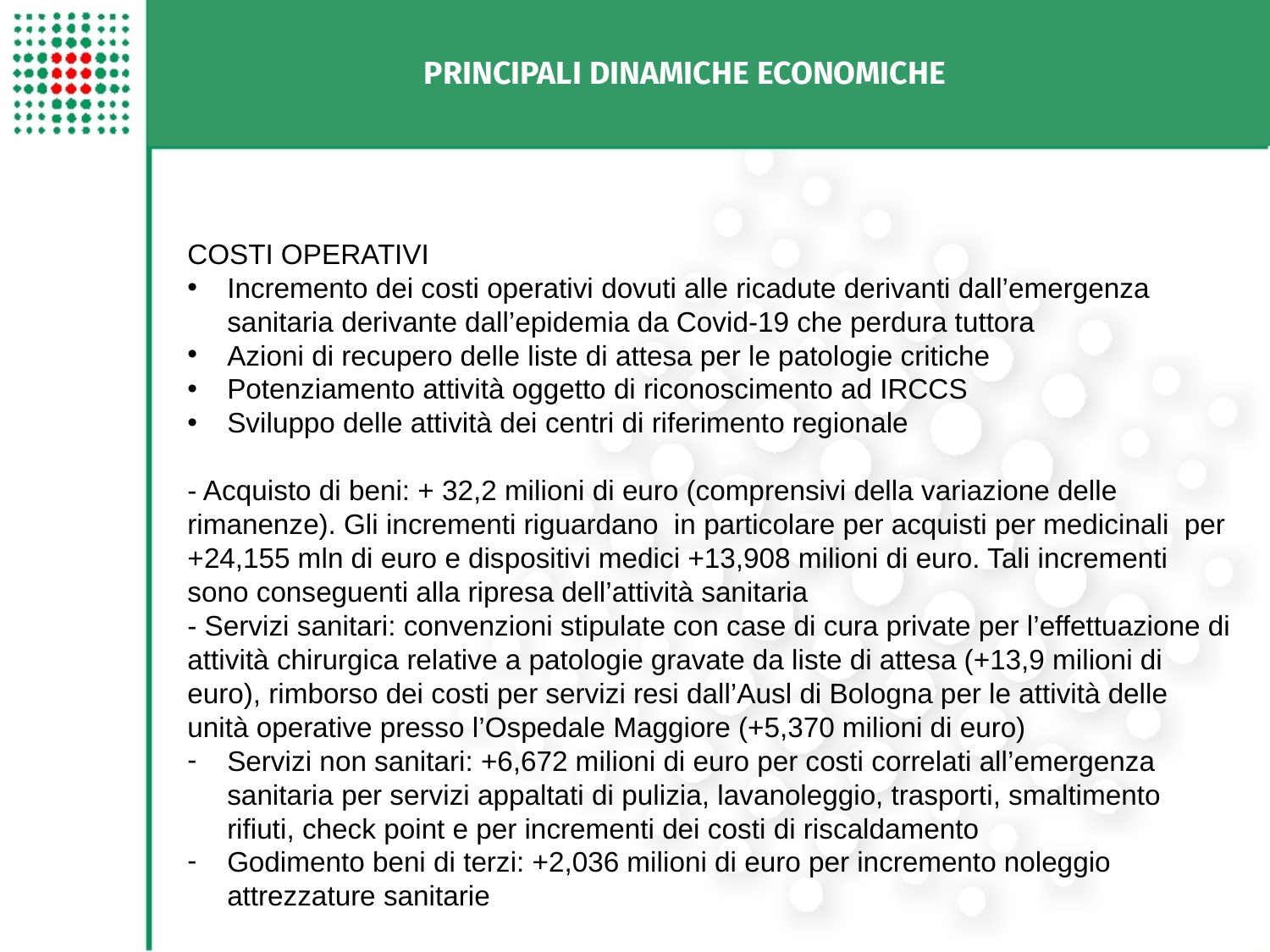

PRINCIPALI DINAMICHE ECONOMICHE

COSTI OPERATIVI
Incremento dei costi operativi dovuti alle ricadute derivanti dall’emergenza sanitaria derivante dall’epidemia da Covid-19 che perdura tuttora
Azioni di recupero delle liste di attesa per le patologie critiche
Potenziamento attività oggetto di riconoscimento ad IRCCS
Sviluppo delle attività dei centri di riferimento regionale

- Acquisto di beni: + 32,2 milioni di euro (comprensivi della variazione delle rimanenze). Gli incrementi riguardano  in particolare per acquisti per medicinali  per +24,155 mln di euro e dispositivi medici +13,908 milioni di euro. Tali incrementi sono conseguenti alla ripresa dell’attività sanitaria
- Servizi sanitari: convenzioni stipulate con case di cura private per l’effettuazione di attività chirurgica relative a patologie gravate da liste di attesa (+13,9 milioni di euro), rimborso dei costi per servizi resi dall’Ausl di Bologna per le attività delle unità operative presso l’Ospedale Maggiore (+5,370 milioni di euro)
Servizi non sanitari: +6,672 milioni di euro per costi correlati all’emergenza sanitaria per servizi appaltati di pulizia, lavanoleggio, trasporti, smaltimento rifiuti, check point e per incrementi dei costi di riscaldamento
Godimento beni di terzi: +2,036 milioni di euro per incremento noleggio attrezzature sanitarie